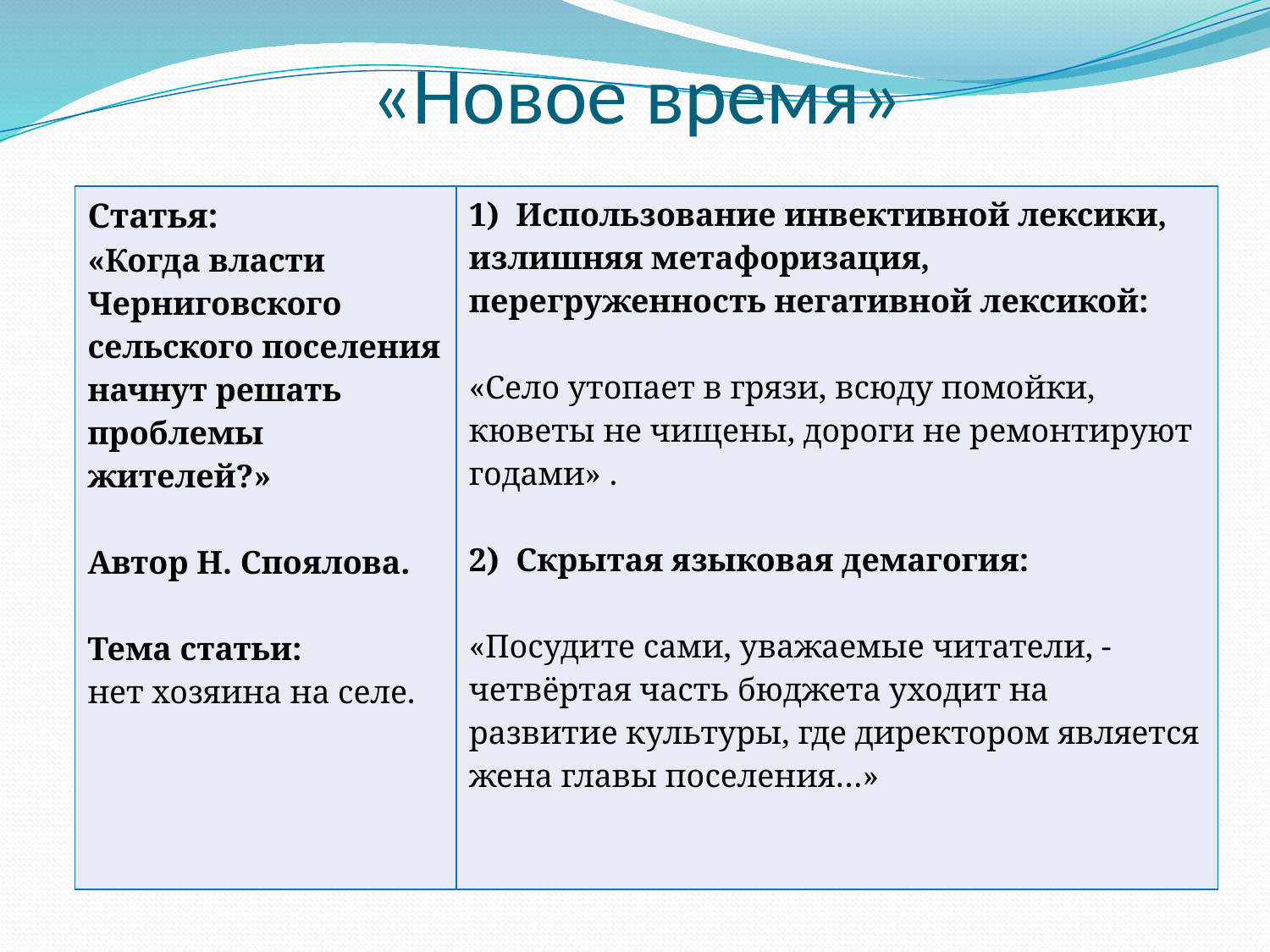

# «Новое время»
| Статья: «Когда власти Черниговского сельского поселения начнут решать проблемы жителей?» Автор Н. Споялова. Тема статьи: нет хозяина на селе. | 1) Использование инвективной лексики, излишняя метафоризация, перегруженность негативной лексикой: «Село утопает в грязи, всюду помойки, кюветы не чищены, дороги не ремонтируют годами» . 2) Скрытая языковая демагогия: «Посудите сами, уважаемые читатели, - четвёртая часть бюджета уходит на развитие культуры, где директором является жена главы поселения…» |
| --- | --- |